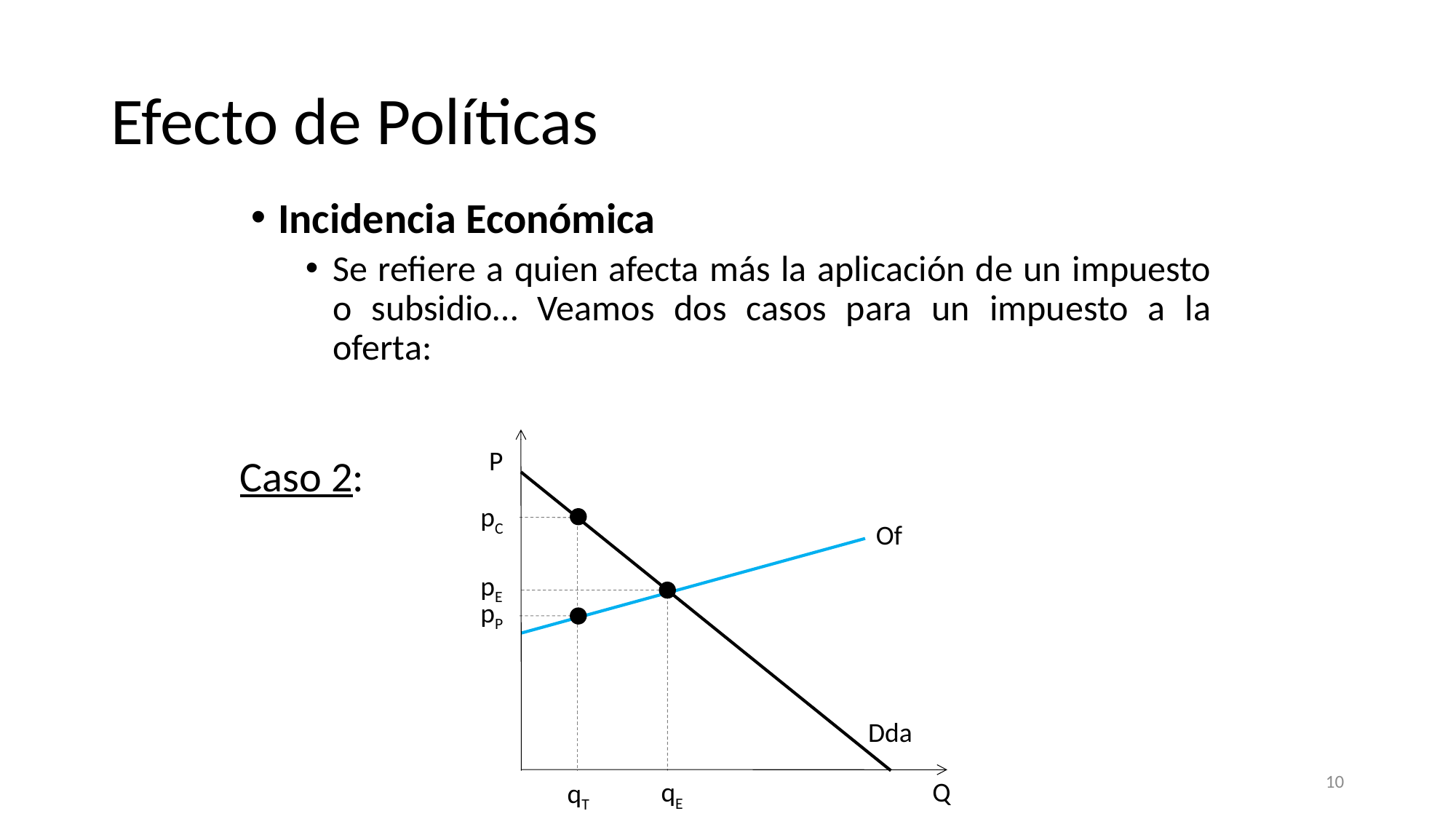

# Efecto de Políticas
Incidencia Económica
Se refiere a quien afecta más la aplicación de un impuesto o subsidio… Veamos dos casos para un impuesto a la oferta:
P
Caso 2:
pC

Of
pE

pP

Dda
10
qE
Q
qT